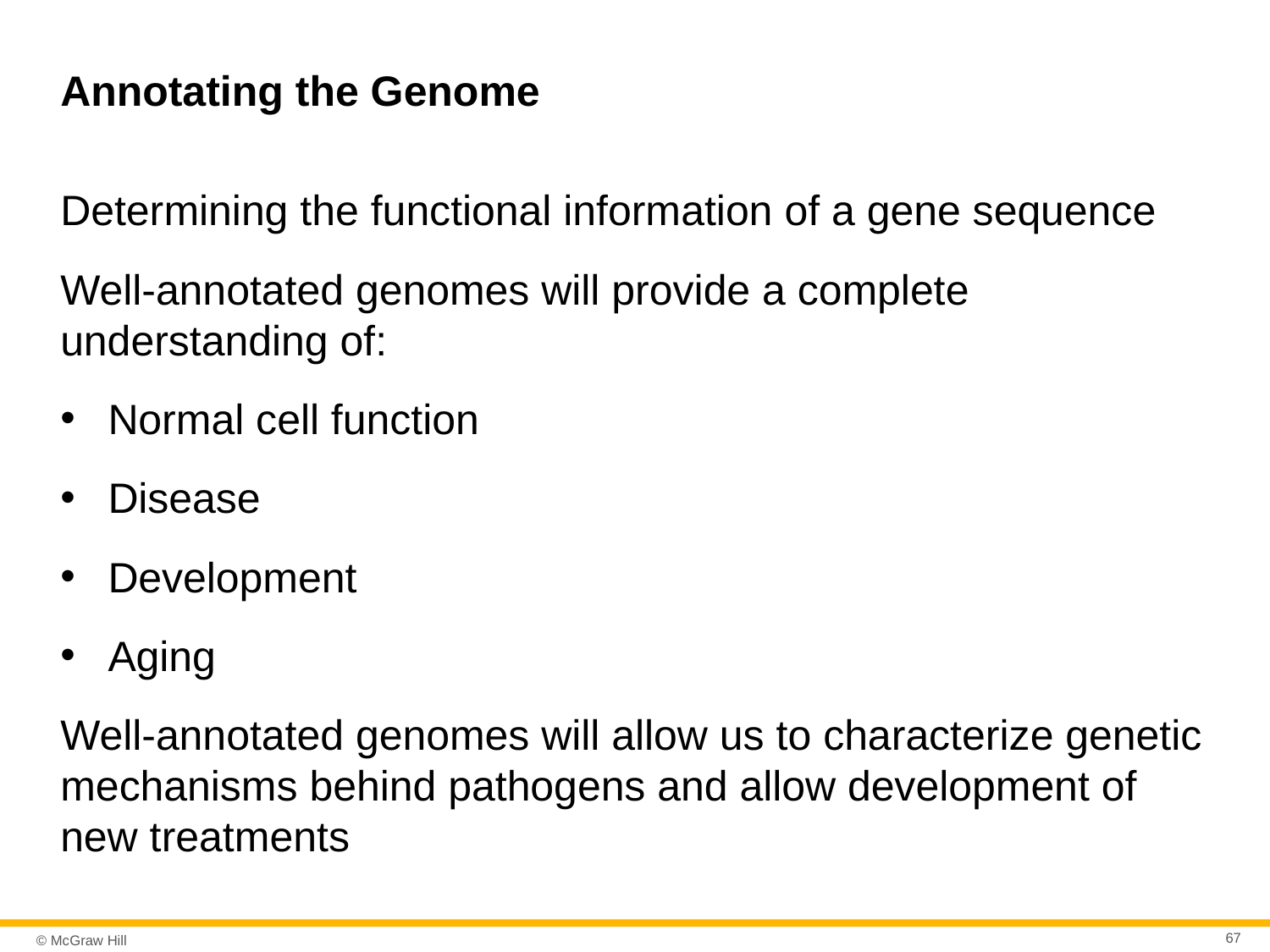

# Annotating the Genome
Determining the functional information of a gene sequence
Well-annotated genomes will provide a complete understanding of:
Normal cell function
Disease
Development
Aging
Well-annotated genomes will allow us to characterize genetic mechanisms behind pathogens and allow development of new treatments